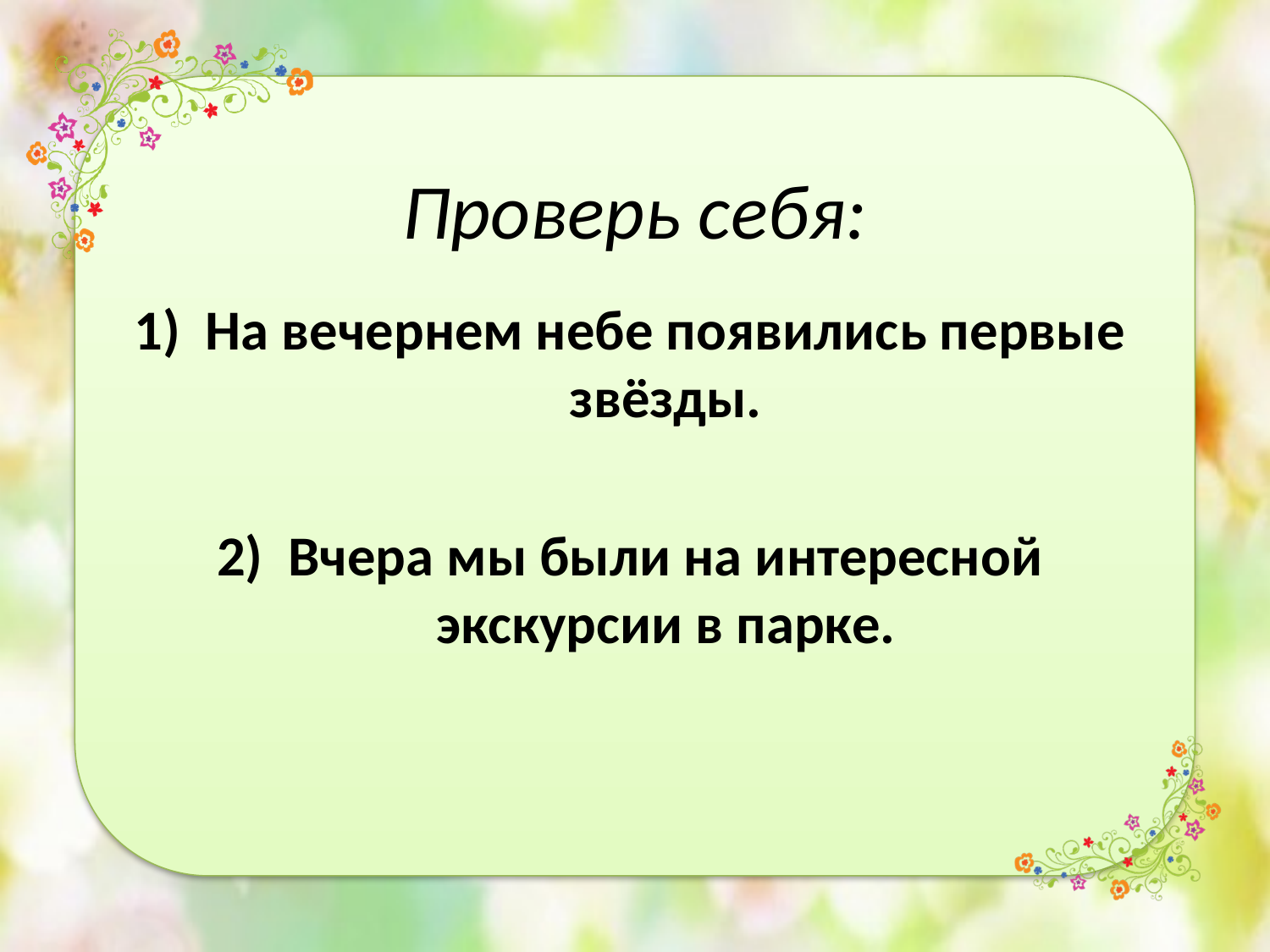

# Проверь себя:
На вечернем небе появились первые звёзды.

Вчера мы были на интересной экскурсии в парке.